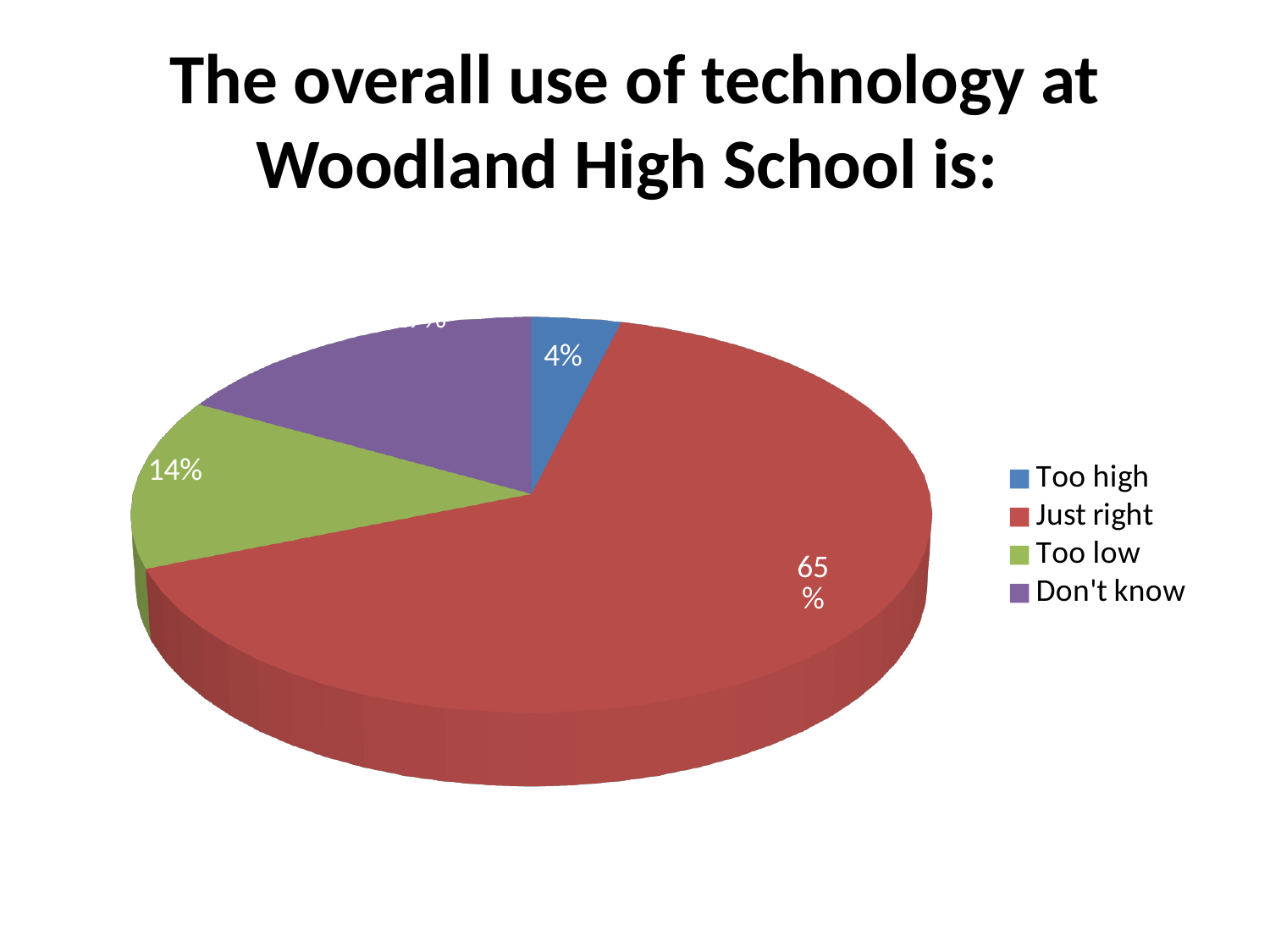

# The overall use of technology at Woodland High School is:

[unsupported chart]